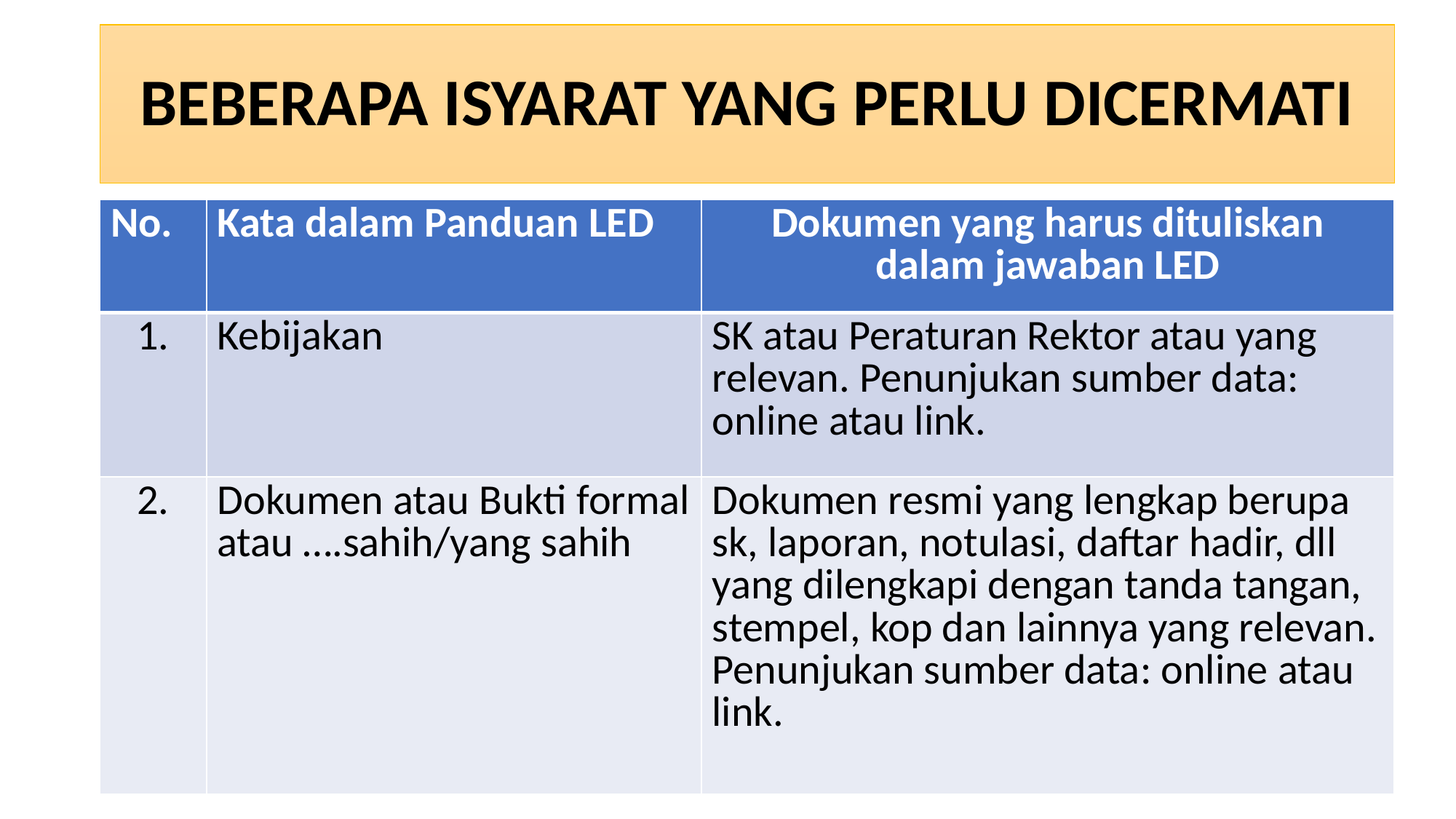

# BEBERAPA ISYARAT YANG PERLU DICERMATI
| No. | Kata dalam Panduan LED | Dokumen yang harus dituliskan dalam jawaban LED |
| --- | --- | --- |
| 1. | Kebijakan | SK atau Peraturan Rektor atau yang relevan. Penunjukan sumber data: online atau link. |
| 2. | Dokumen atau Bukti formal atau ….sahih/yang sahih | Dokumen resmi yang lengkap berupa sk, laporan, notulasi, daftar hadir, dll yang dilengkapi dengan tanda tangan, stempel, kop dan lainnya yang relevan. Penunjukan sumber data: online atau link. |